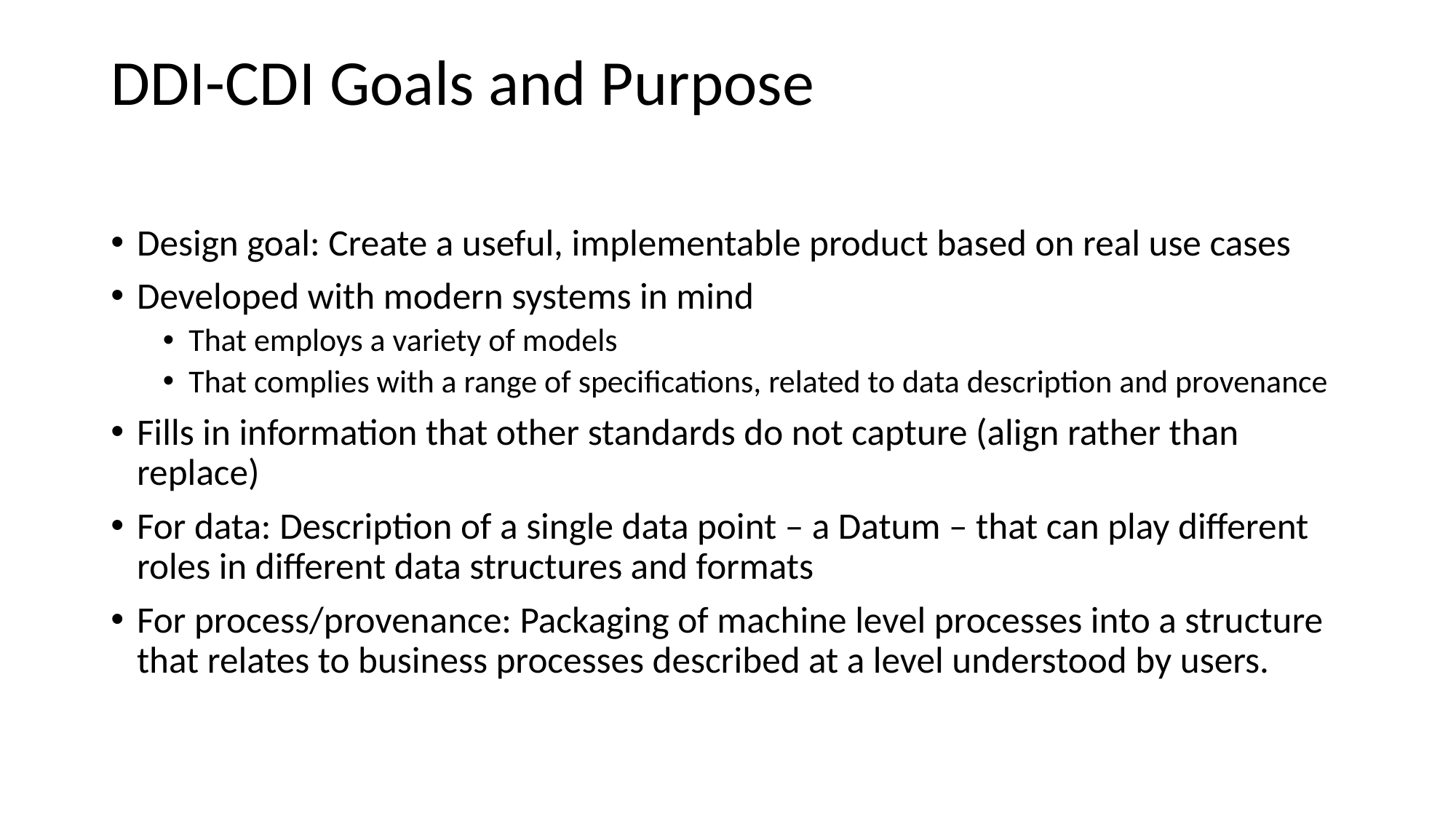

# DDI-CDI Goals and Purpose
Design goal: Create a useful, implementable product based on real use cases
Developed with modern systems in mind
That employs a variety of models
That complies with a range of specifications, related to data description and provenance
Fills in information that other standards do not capture (align rather than replace)
For data: Description of a single data point – a Datum – that can play different roles in different data structures and formats
For process/provenance: Packaging of machine level processes into a structure that relates to business processes described at a level understood by users.